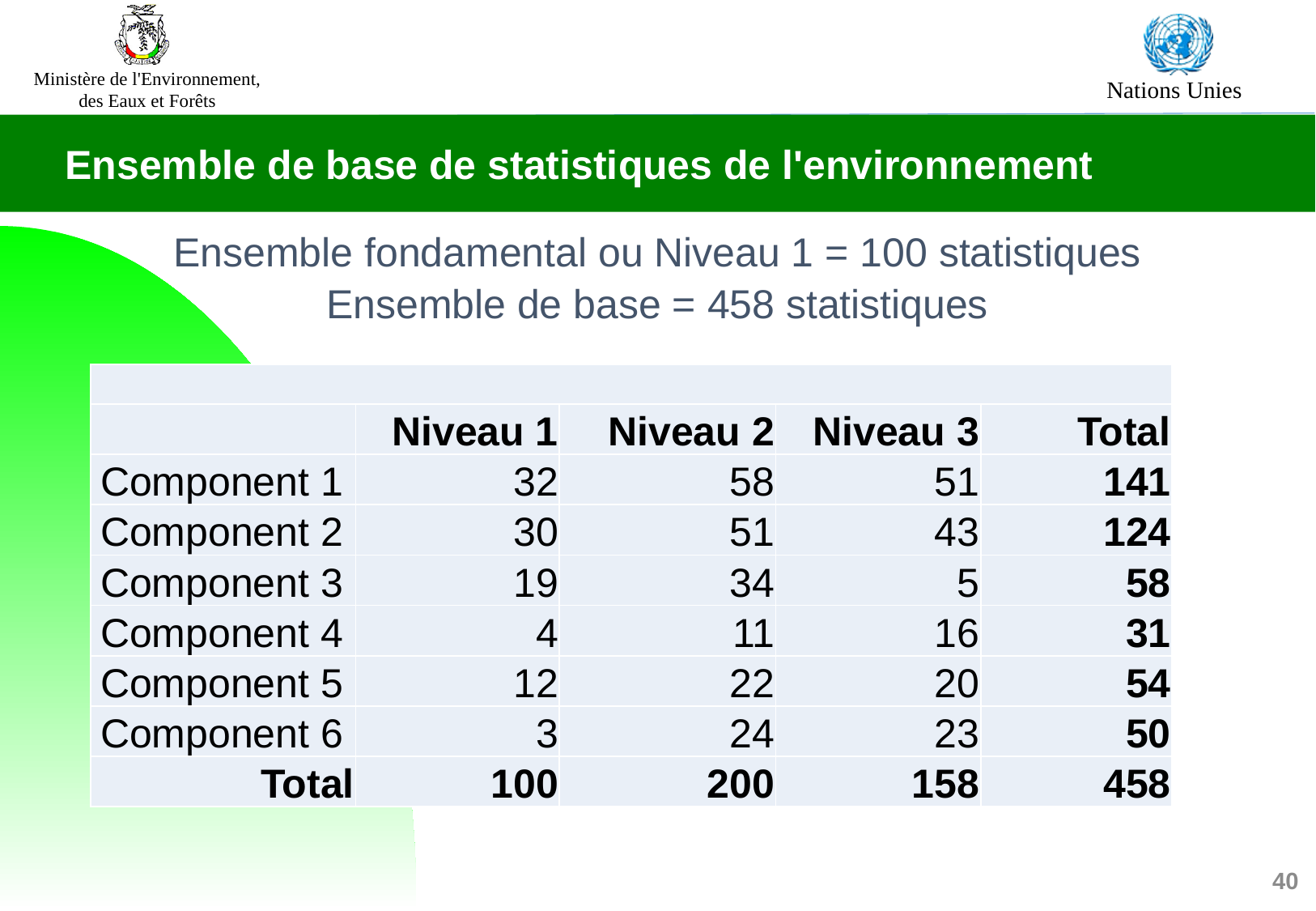

Ensemble de base de statistiques de l'environnement
Ensemble fondamental ou Niveau 1 = 100 statistiques
Ensemble de base = 458 statistiques
|  |  |  |  |  |
| --- | --- | --- | --- | --- |
|  | Niveau 1 | Niveau 2 | Niveau 3 | Total |
| Component 1 | 32 | 58 | 51 | 141 |
| Component 2 | 30 | 51 | 43 | 124 |
| Component 3 | 19 | 34 | 5 | 58 |
| Component 4 | 4 | 11 | 16 | 31 |
| Component 5 | 12 | 22 | 20 | 54 |
| Component 6 | 3 | 24 | 23 | 50 |
| Total | 100 | 200 | 158 | 458 |
40